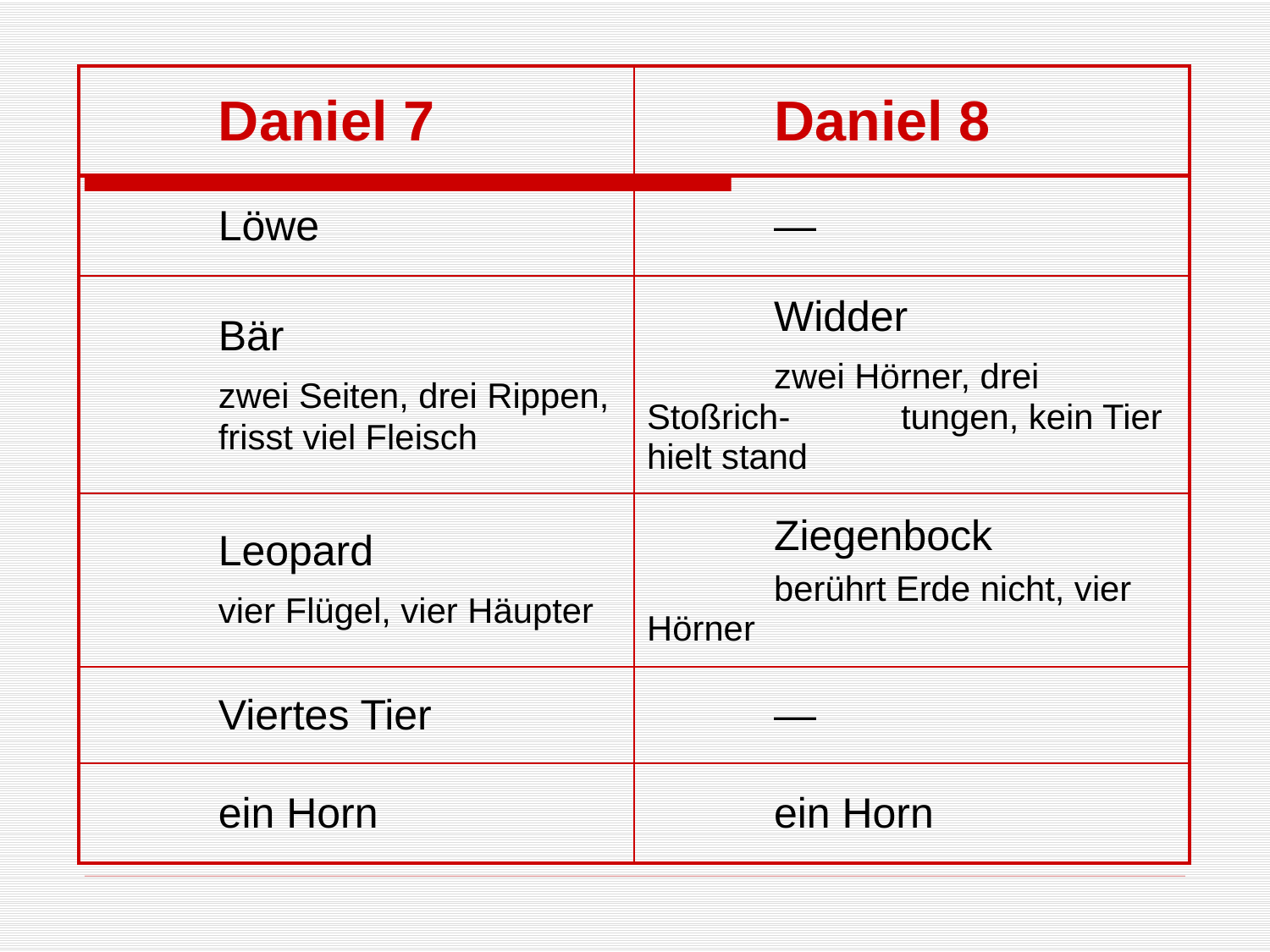

#
| Daniel 7 | Daniel 8 |
| --- | --- |
| Löwe | — |
| Bär zwei Seiten, drei Rippen, frisst viel Fleisch | Widder zwei Hörner, drei Stoßrich- tungen, kein Tier hielt stand |
| Leopard vier Flügel, vier Häupter | Ziegenbock berührt Erde nicht, vier Hörner |
| Viertes Tier | — |
| ein Horn | ein Horn |